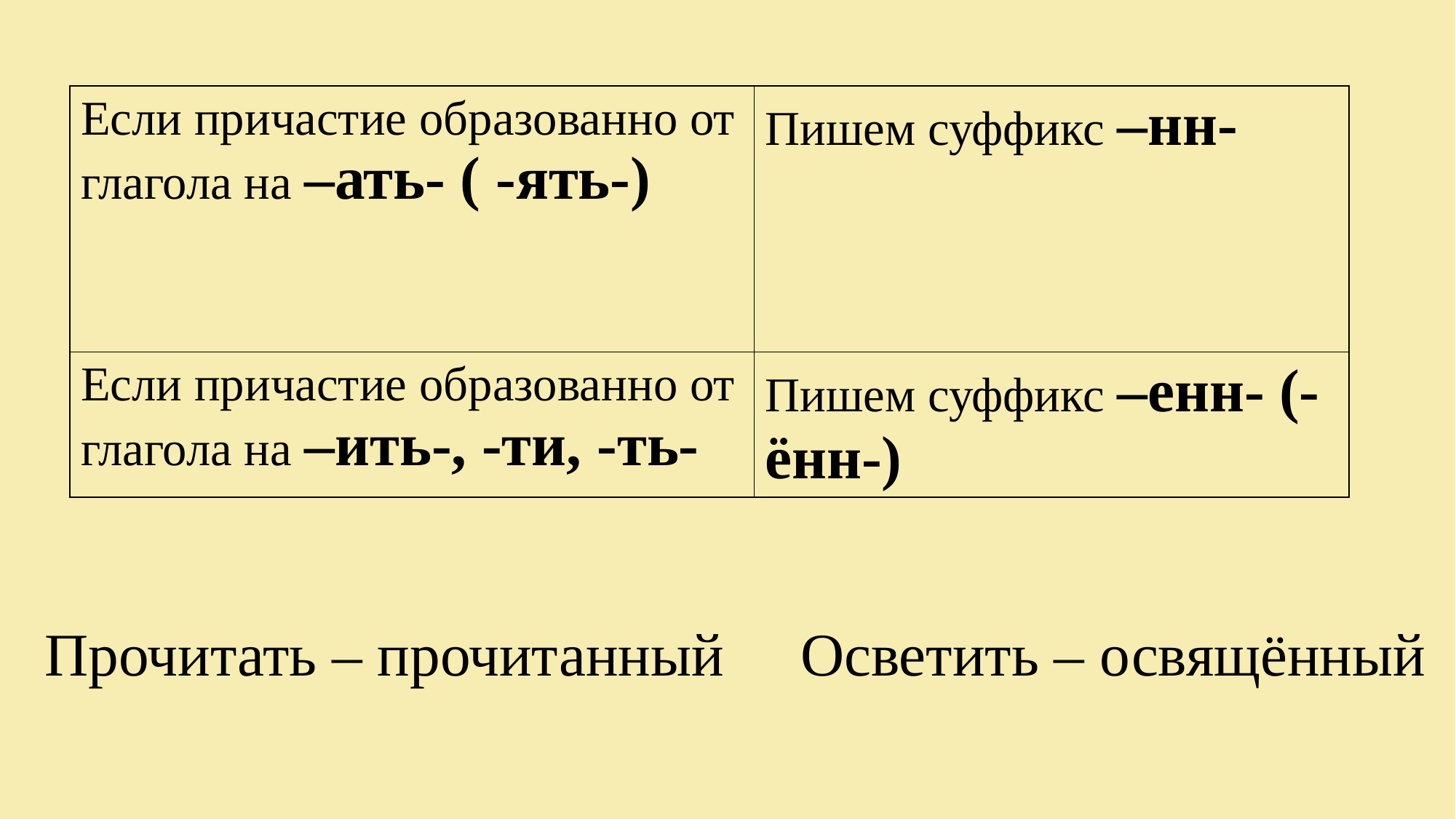

| Если причастие образованно от глагола на –ать- ( -ять-) | Пишем суффикс –нн- |
| --- | --- |
| Если причастие образованно от глагола на –ить-, -ти, -ть- | Пишем суффикс –енн- (-ённ-) |
Прочитать – прочитанный
Осветить – освящённый